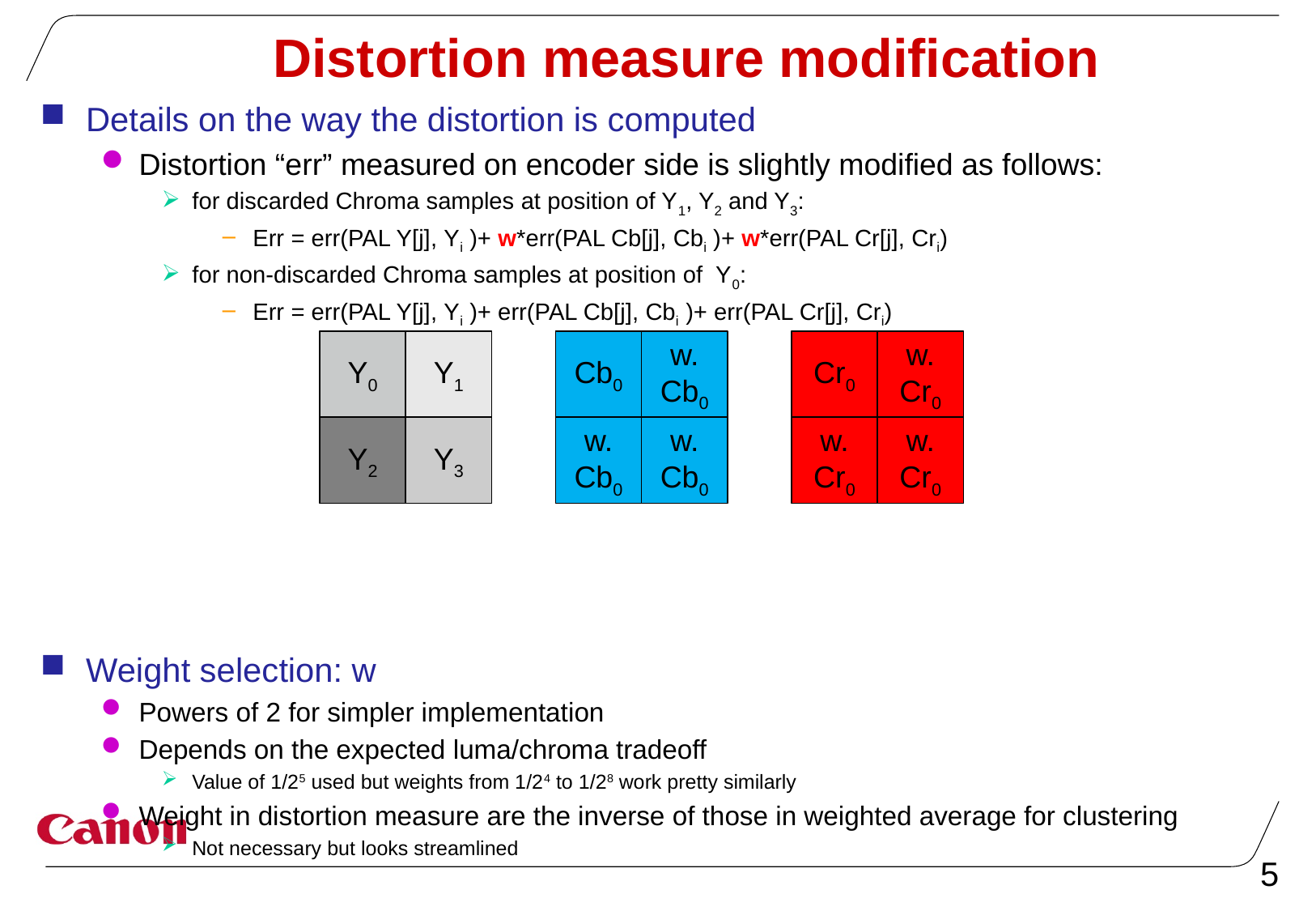

# Distortion measure modification
Details on the way the distortion is computed
Distortion “err” measured on encoder side is slightly modified as follows:
for discarded Chroma samples at position of Y1, Y2 and Y3:
Err = err(PAL Y[j], Yi )+ w*err(PAL Cb[j], Cbi )+ w*err(PAL Cr[j], Cri)
for non-discarded Chroma samples at position of  Y0:
Err = err(PAL Y[j], Yi )+ err(PAL Cb[j], Cbi )+ err(PAL Cr[j], Cri)

Weight selection: w
Powers of 2 for simpler implementation
Depends on the expected luma/chroma tradeoff
Value of 1/25 used but weights from 1/24 to 1/28 work pretty similarly
Weight in distortion measure are the inverse of those in weighted average for clustering
Not necessary but looks streamlined
Y0
Y1
Y2
Y3
Cb0
w. Cb0
w. Cb0
w. Cb0
Cr0
w. Cr0
w. Cr0
w. Cr0
5